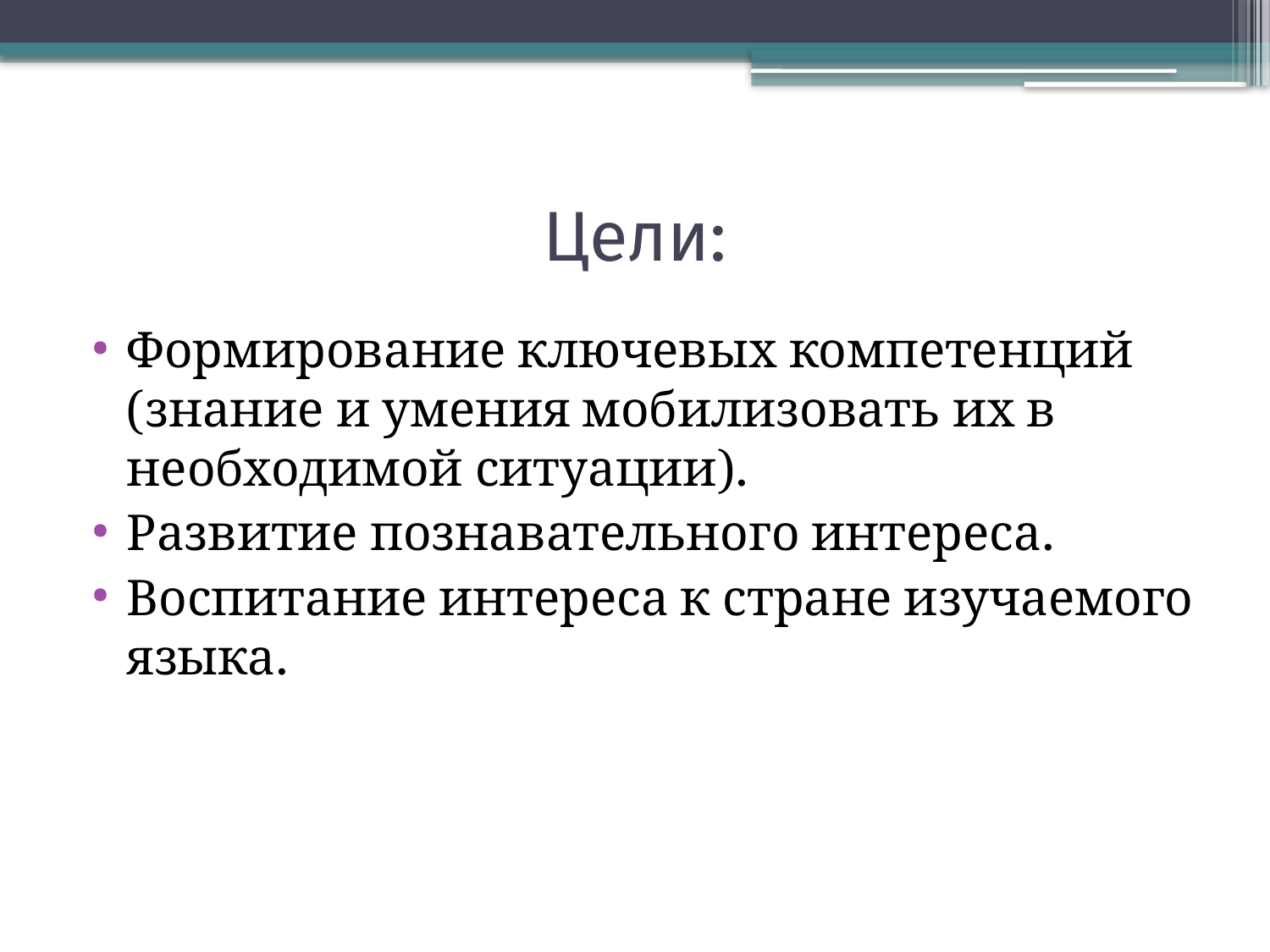

# Цели:
Формирование ключевых компетенций (знание и умения мобилизовать их в необходимой ситуации).
Развитие познавательного интереса.
Воспитание интереса к стране изучаемого языка.